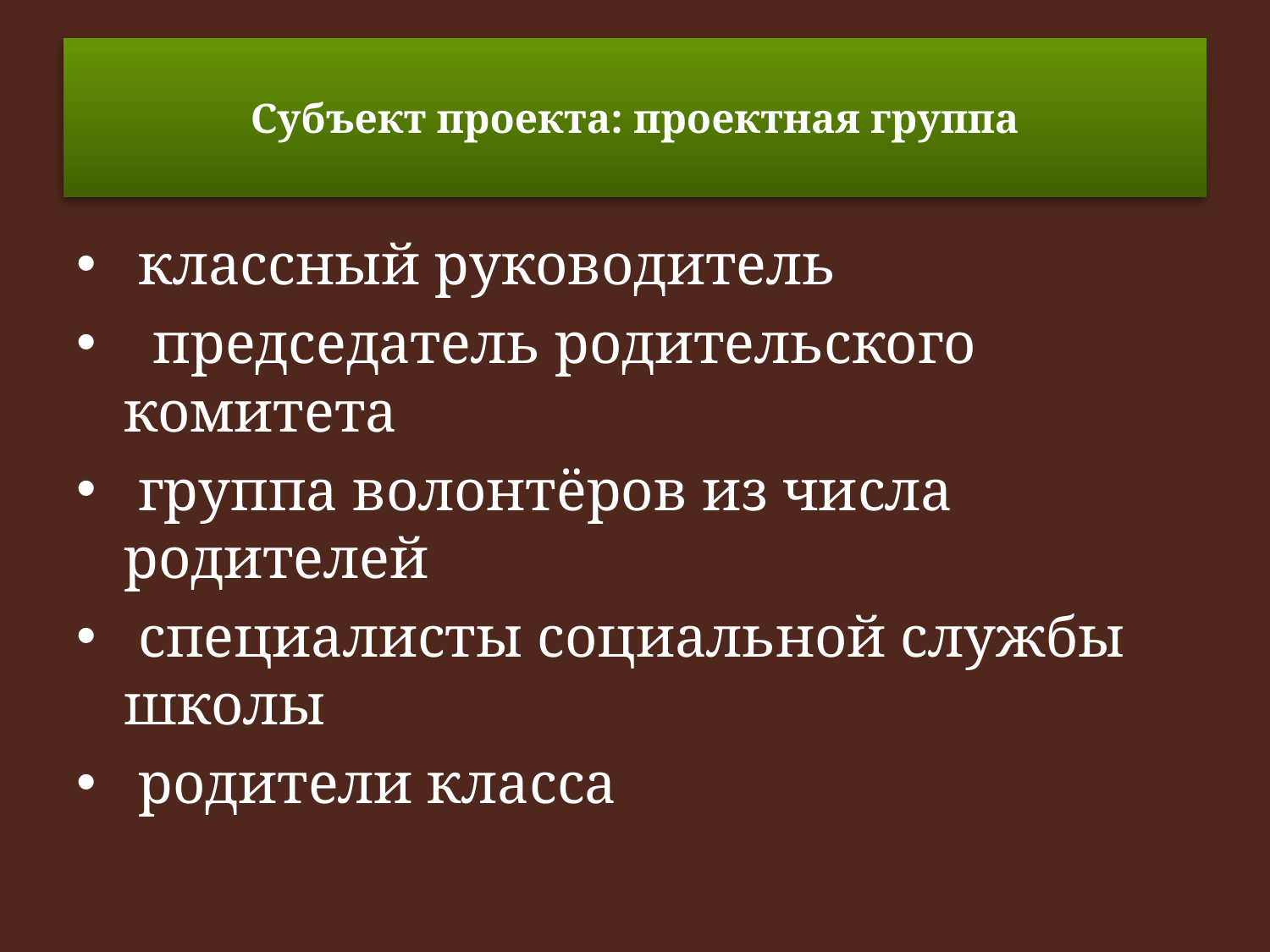

# Субъект проекта: проектная группа
 классный руководитель
  председатель родительского комитета
 группа волонтёров из числа родителей
 специалисты социальной службы школы
 родители класса